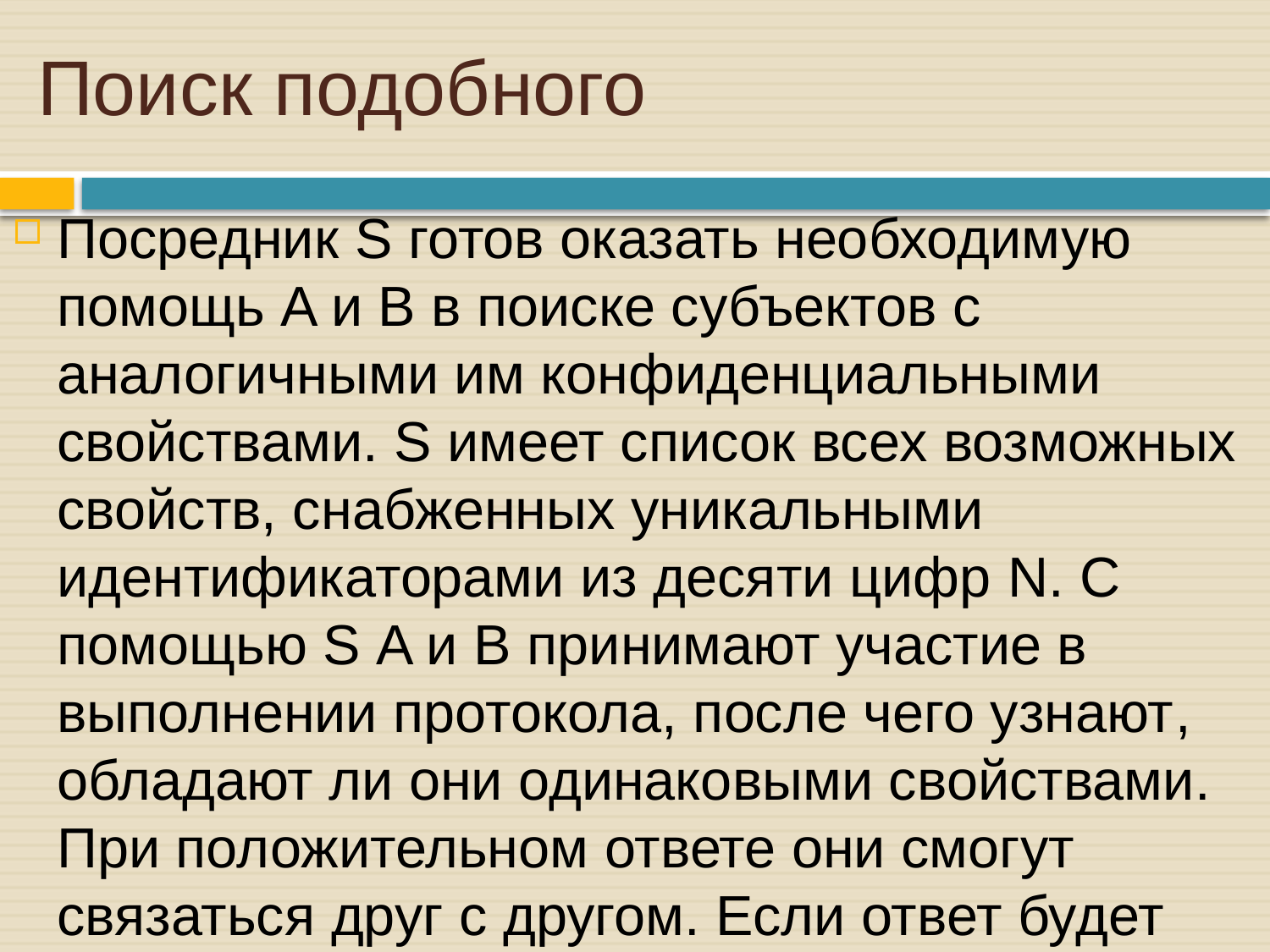

# Поиск подобного
Посредник S готов оказать необходимую помощь A и B в поиске субъектов с аналогичными им конфиденциальными свойствами. S имеет список всех возможных свойств, снабженных уникальными идентификаторами из десяти цифр N. С помощью S A и B принимают участие в выполнении протокола, после чего узнают, обладают ли они одинаковыми свойствами. При положительном ответе они смогут связаться друг с другом. Если ответ будет отрицательным, об их скрытых свойствах не узнает никто, включая  S.